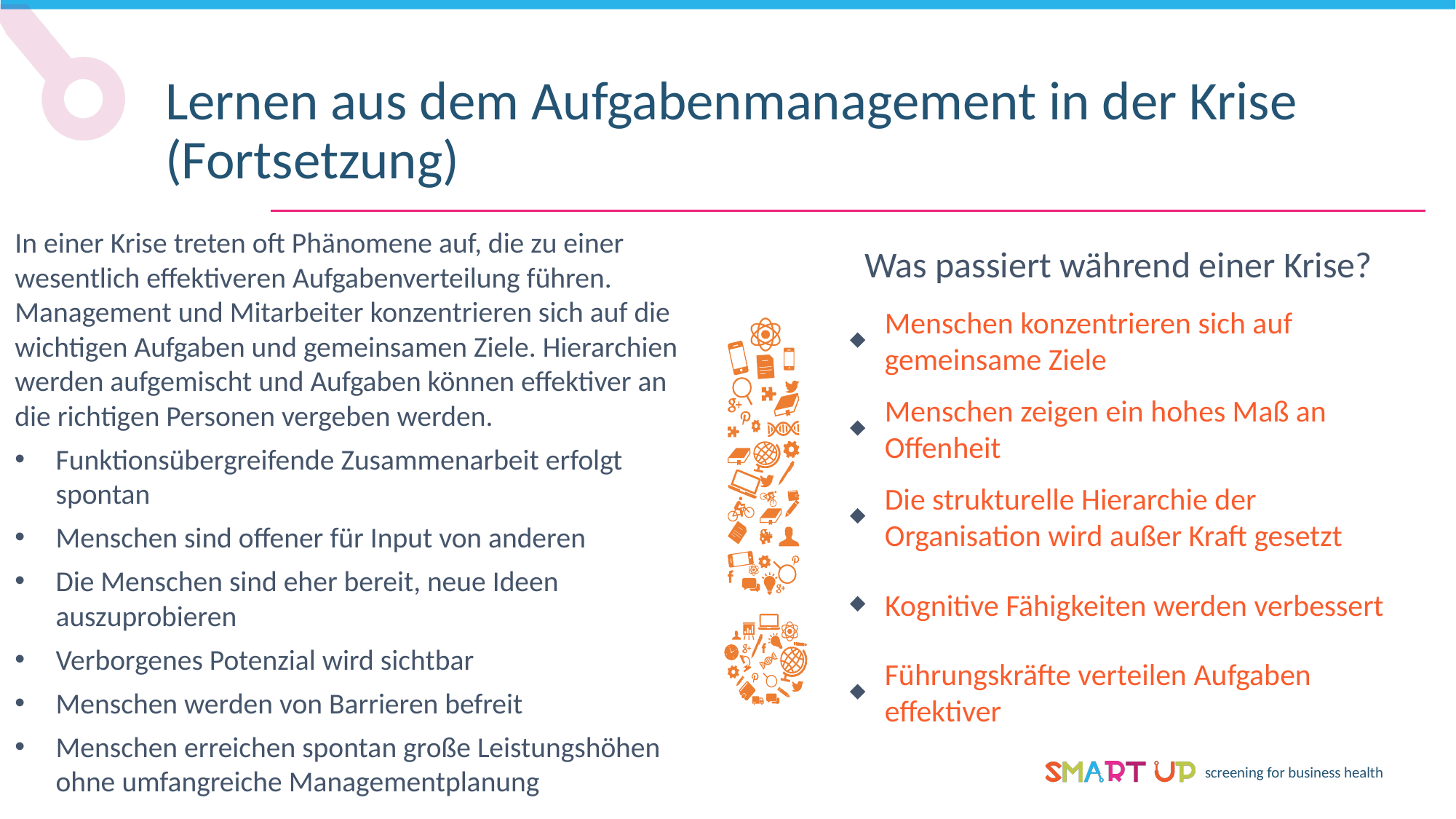

Lernen aus dem Aufgabenmanagement in der Krise (Fortsetzung)
In einer Krise treten oft Phänomene auf, die zu einer wesentlich effektiveren Aufgabenverteilung führen. Management und Mitarbeiter konzentrieren sich auf die wichtigen Aufgaben und gemeinsamen Ziele. Hierarchien werden aufgemischt und Aufgaben können effektiver an die richtigen Personen vergeben werden.
Funktionsübergreifende Zusammenarbeit erfolgt spontan
Menschen sind offener für Input von anderen
Die Menschen sind eher bereit, neue Ideen auszuprobieren
Verborgenes Potenzial wird sichtbar
Menschen werden von Barrieren befreit
Menschen erreichen spontan große Leistungshöhen ohne umfangreiche Managementplanung
Was passiert während einer Krise?
Menschen konzentrieren sich auf gemeinsame Ziele

Menschen zeigen ein hohes Maß an Offenheit

Die strukturelle Hierarchie der Organisation wird außer Kraft gesetzt

Kognitive Fähigkeiten werden verbessert

Führungskräfte verteilen Aufgaben effektiver